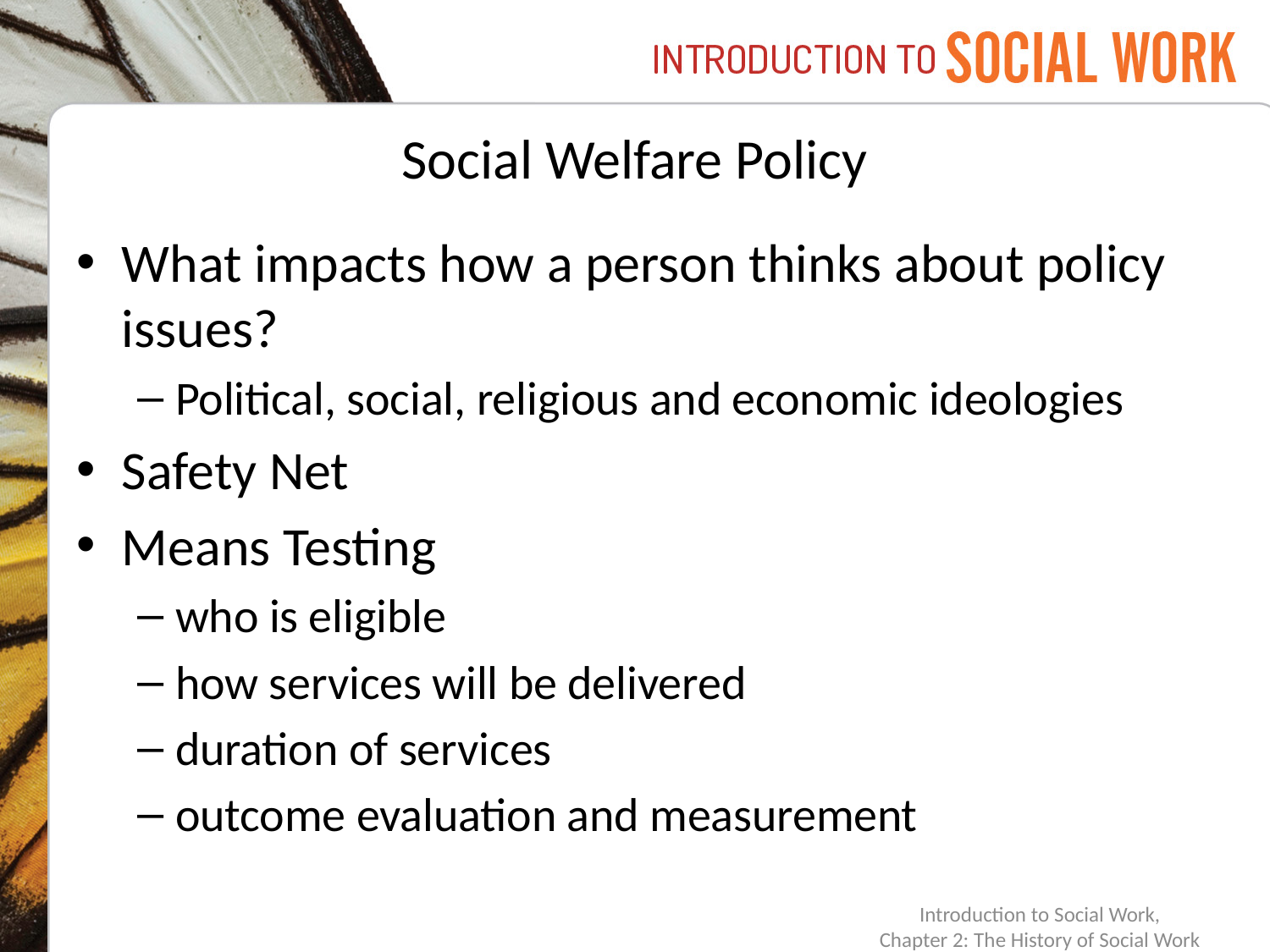

# Social Welfare Policy
What impacts how a person thinks about policy issues?
Political, social, religious and economic ideologies
Safety Net
Means Testing
who is eligible
how services will be delivered
duration of services
outcome evaluation and measurement

Introduction to Social Work,
Chapter 2: The History of Social Work